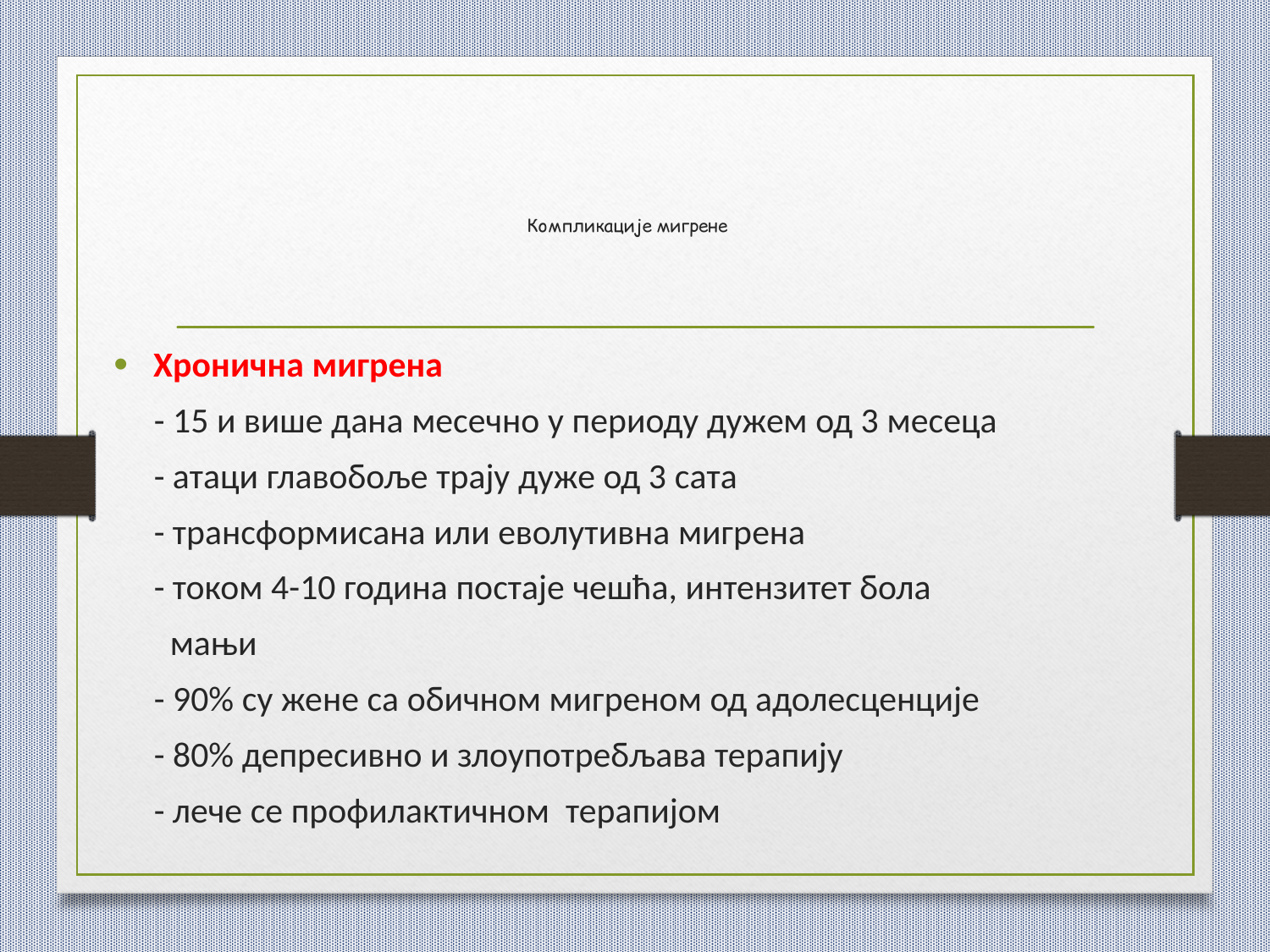

# Компликације мигрене

Хронична мигрена
     - 15 и више дана месечно у периоду дужем од 3 месеца
     - атаци главобоље трају дуже од 3 сата
     - трансформисана или еволутивна мигрена
     - током 4-10 година постаје чешћа, интензитет бола
       мањи
     - 90% су жене са обичном мигреном од адолесценције
     - 80% депресивно и злоупотребљава терапију
     - лече се профилактичном  терапијом